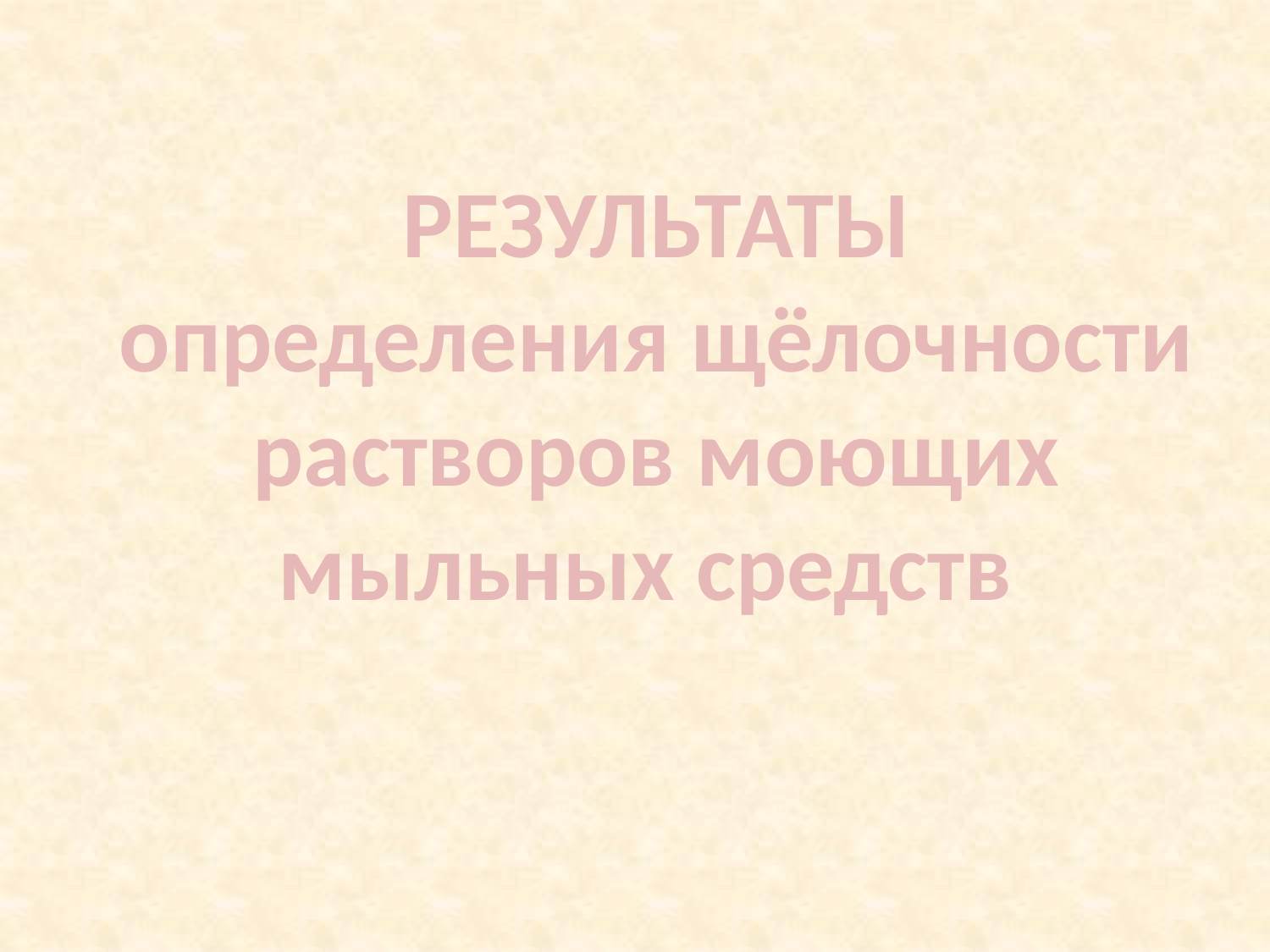

РЕЗУЛЬТАТЫ
определения щёлочности
растворов моющих
мыльных средств